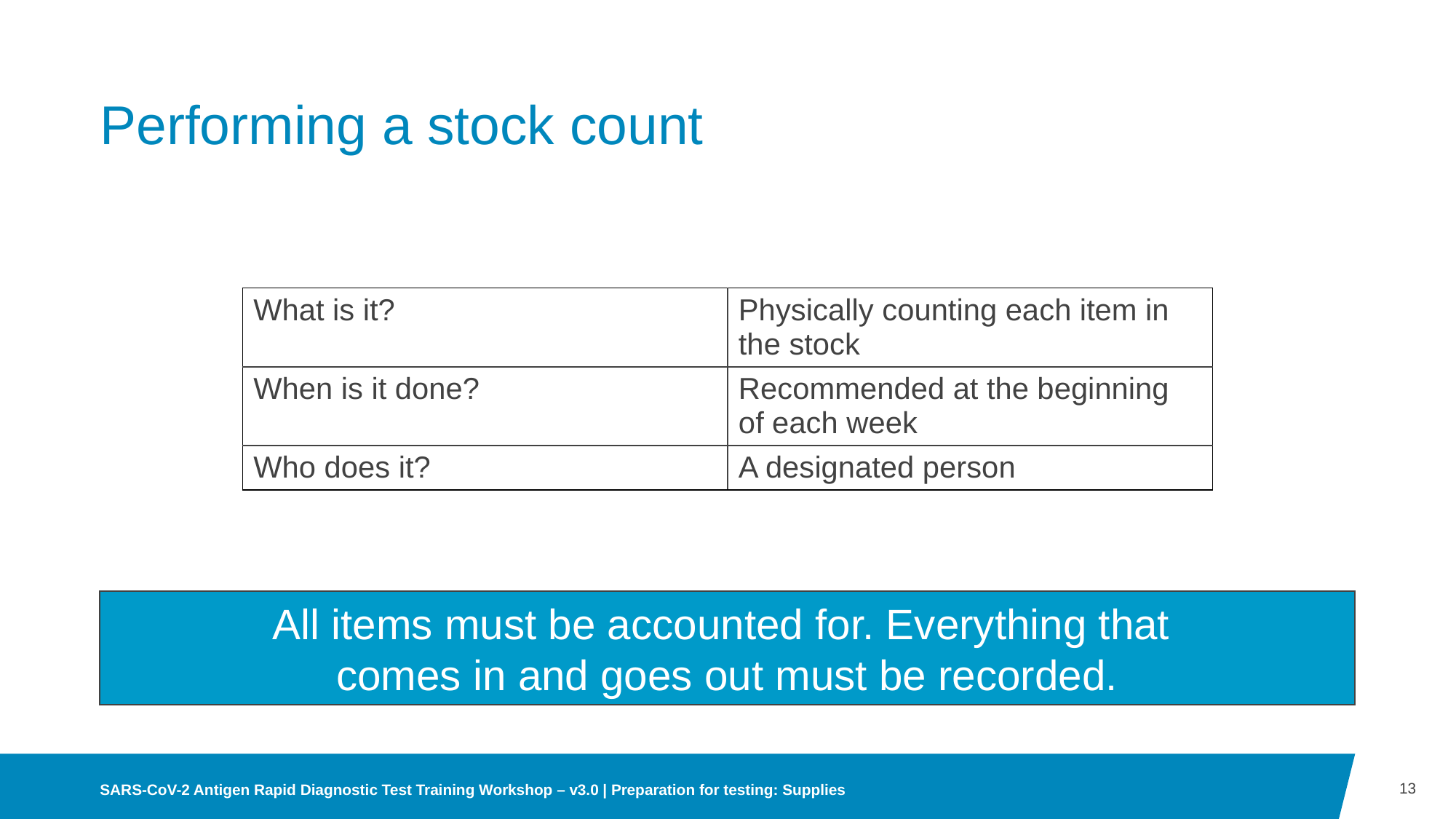

# Performing a stock count

| What is it? | Physically counting each item in the stock |
| --- | --- |
| When is it done? | Recommended at the beginning of each week |
| Who does it? | A designated person |
All items must be accounted for. Everything that
comes in and goes out must be recorded.
13
SARS-CoV-2 Antigen Rapid Diagnostic Test Training Workshop – v3.0 | Preparation for testing: Supplies